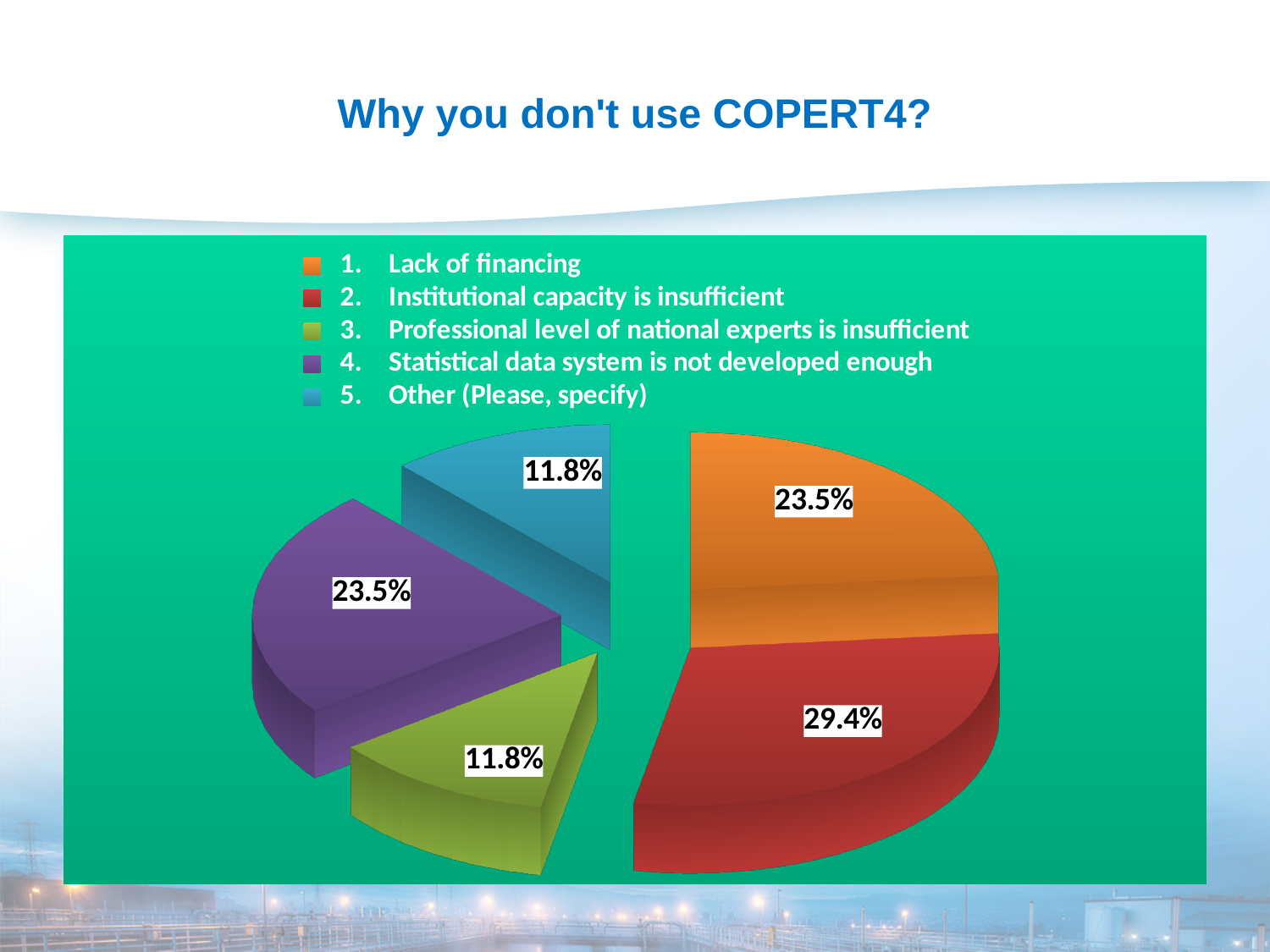

# Why you don't use COPERT4?

[unsupported chart]